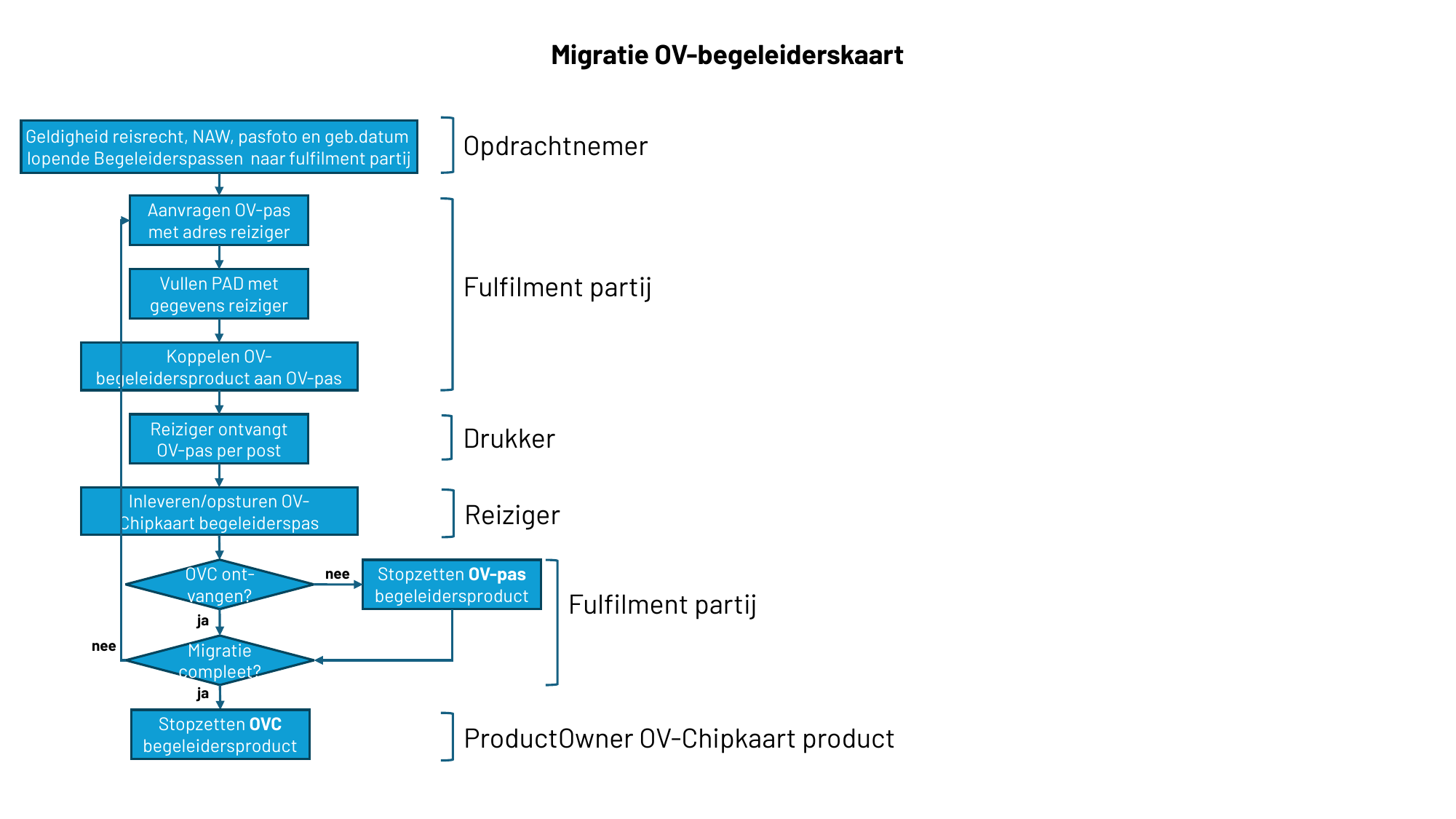

Migratie OV-begeleiderskaart

Geldigheid reisrecht, NAW, pasfoto en geb.datum  lopende Begeleiderspassen  naar fulfilment partij
Opdrachtnemer
Aanvragen OV-pas met adres reiziger

Fulfilment partij
Vullen PAD met gegevens reiziger
Koppelen OV-begeleidersproduct aan OV-pas
Reiziger ontvangt OV-pas per post
Drukker

Inleveren/opsturen OV-Chipkaart begeleiderspas

Reiziger
nee
OVC ont-vangen?
Stopzetten OV-pas begeleidersproduct

Fulfilment partij
ja
nee
Migratie compleet?
ja
Stopzetten OVC begeleidersproduct

ProductOwner OV-Chipkaart product